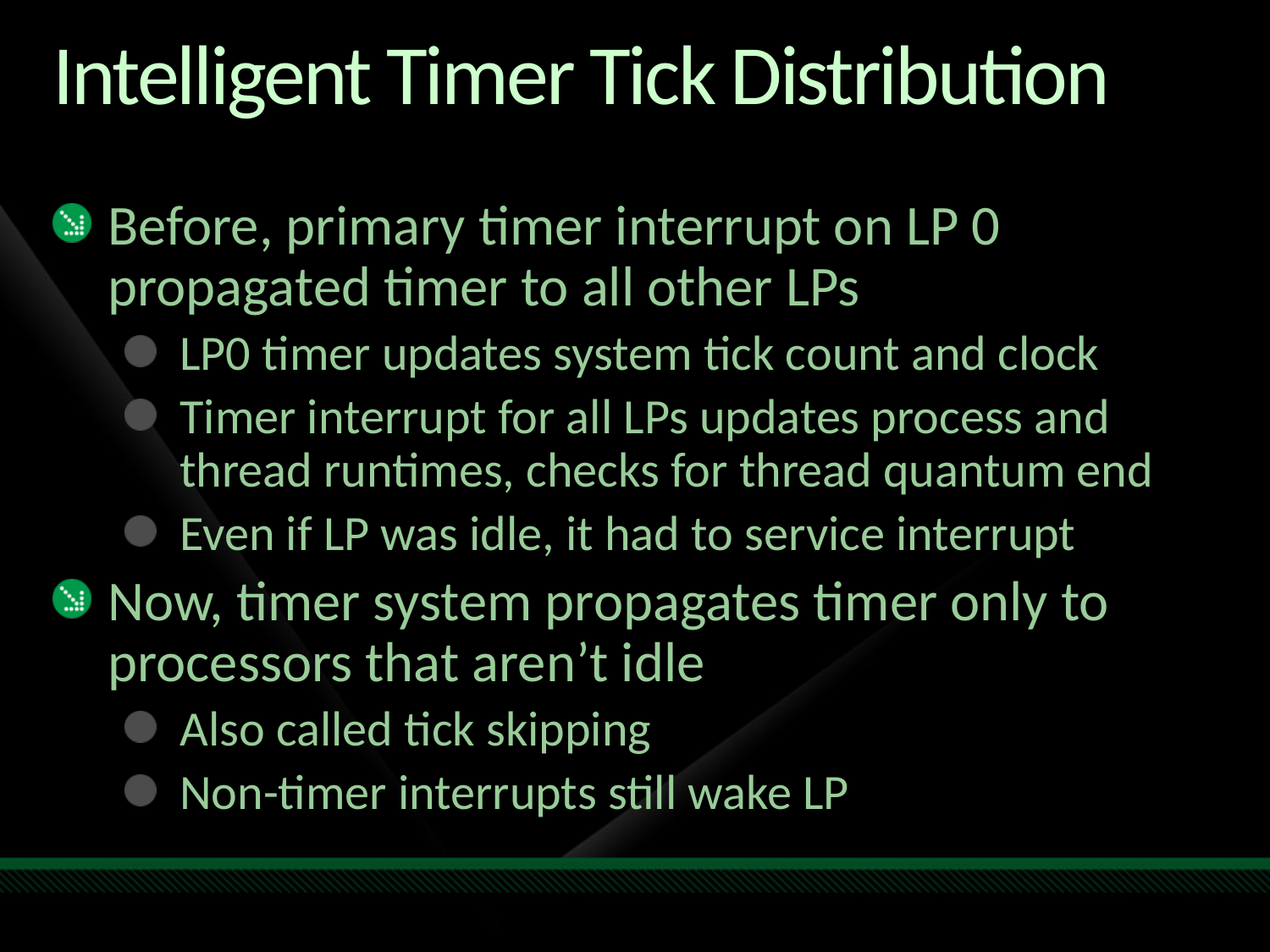

# Intelligent Timer Tick Distribution
Before, primary timer interrupt on LP 0 propagated timer to all other LPs
LP0 timer updates system tick count and clock
Timer interrupt for all LPs updates process and thread runtimes, checks for thread quantum end
Even if LP was idle, it had to service interrupt
Now, timer system propagates timer only to processors that aren’t idle
Also called tick skipping
Non-timer interrupts still wake LP